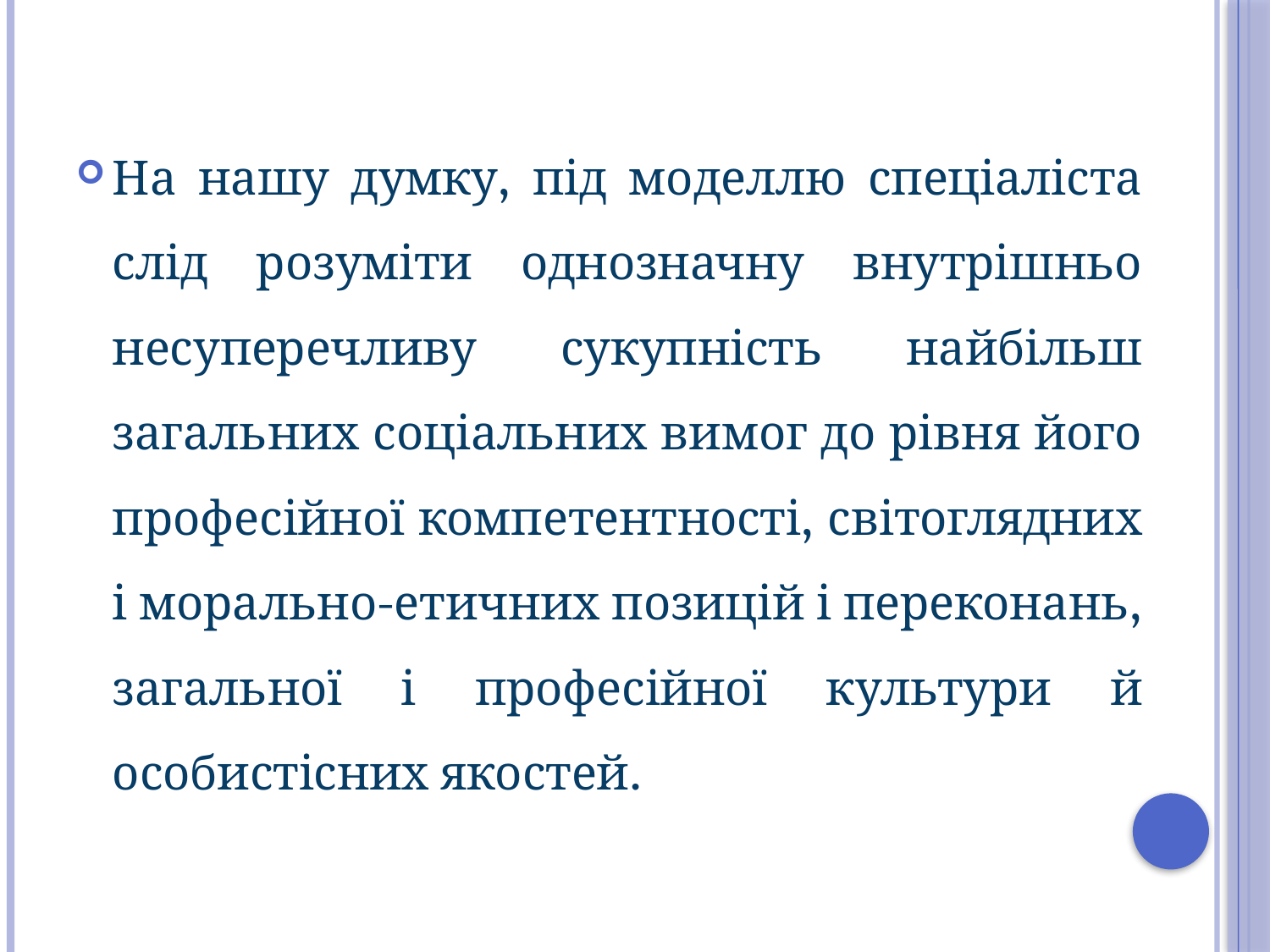

На нашу думку, під моделлю спеціаліста слід розуміти однозначну внутрішньо несуперечливу сукупність найбільш загальних соціальних вимог до рівня його професійної компетентності, світоглядних і морально-етичних позицій і переконань, загальної і професійної культури й особистісних якостей.